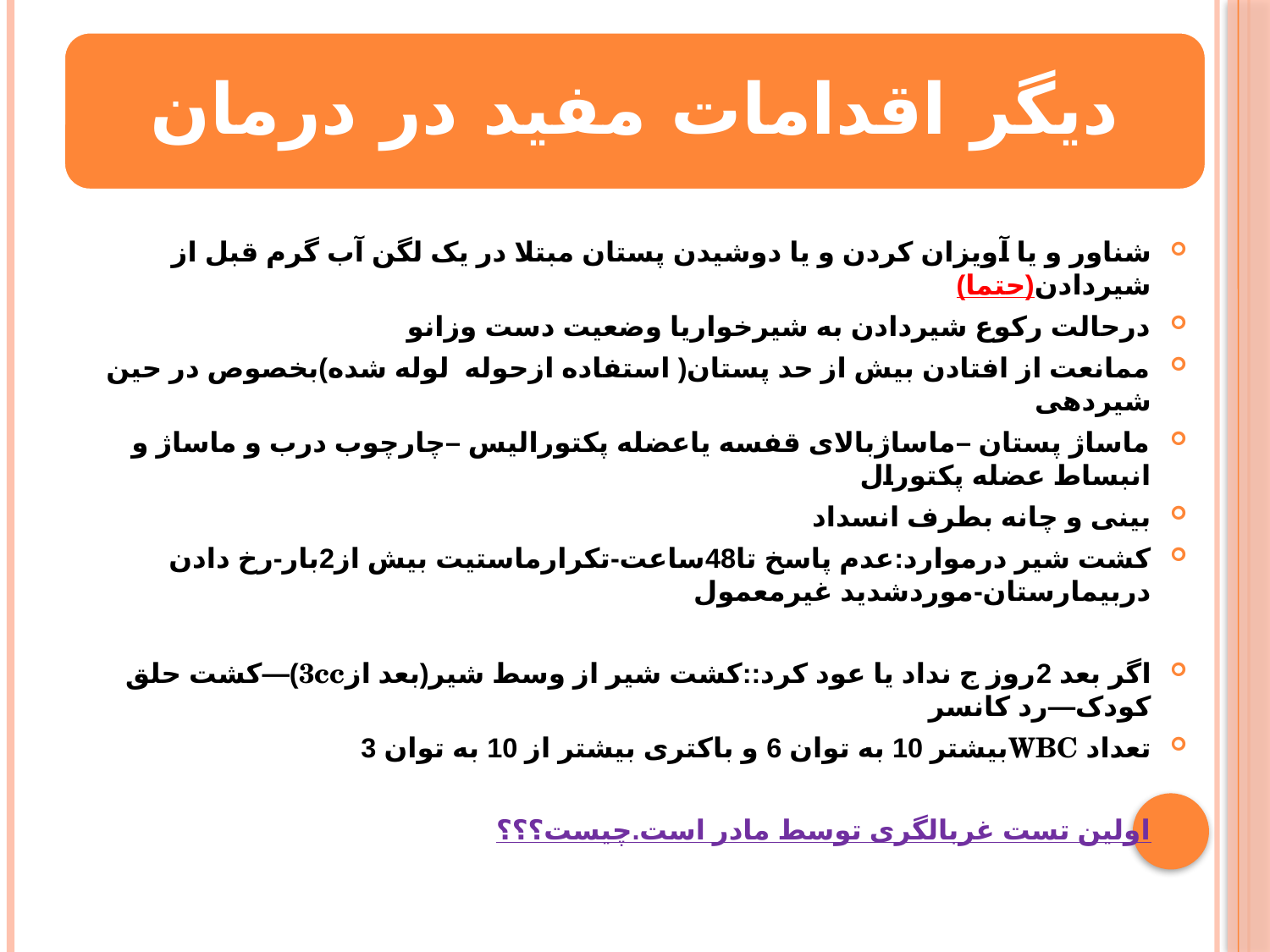

دیگر اقدامات مفید در درمان
شناور و یا آویزان کردن و یا دوشیدن پستان مبتلا در یک لگن آب گرم قبل از شیردادن(حتما)
درحالت رکوع شیردادن به شیرخواریا وضعیت دست وزانو
ممانعت از افتادن بیش از حد پستان( استفاده ازحوله  لوله شده)بخصوص در حین شیردهی
ماساژ پستان –ماساژبالای قفسه یاعضله پکتورالیس –چارچوب درب و ماساژ و انبساط عضله پکتورال
بینی و چانه بطرف انسداد
کشت شیر درموارد:عدم پاسخ تا48ساعت-تکرارماستیت بیش از2بار-رخ دادن دربیمارستان-موردشدید غیرمعمول

اگر بعد 2روز ج نداد یا عود کرد::کشت شیر از وسط شیر(بعد از3cc)—کشت حلق کودک—رد کانسر
تعداد WBCبیشتر 10 به توان 6 و باکتری بیشتر از 10 به توان 3

اولین تست غربالگری توسط مادر است.چیست؟؟؟